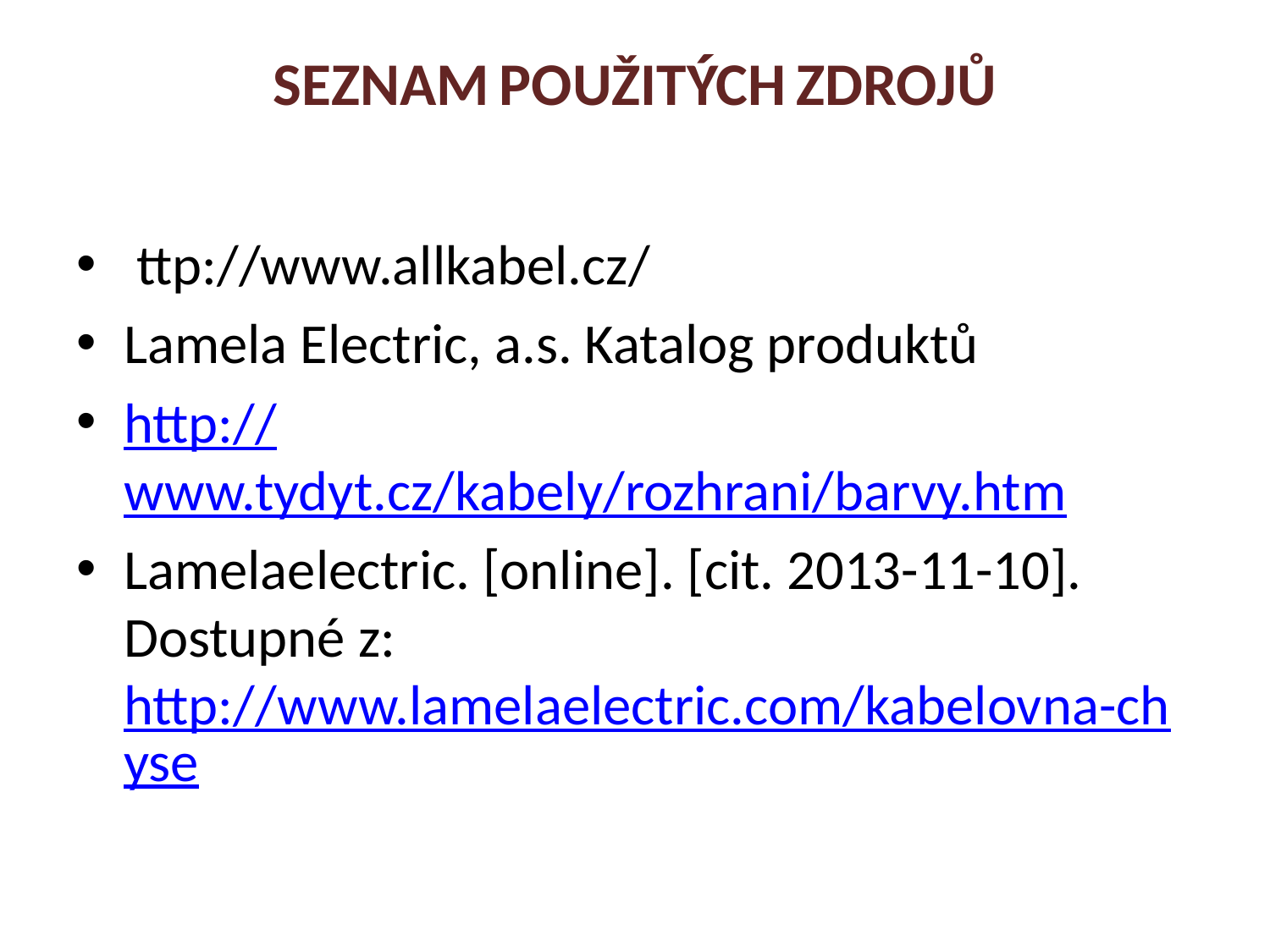

# SEZNAM POUŽITÝCH ZDROJŮ
 ttp://www.allkabel.cz/
Lamela Electric, a.s. Katalog produktů
http://www.tydyt.cz/kabely/rozhrani/barvy.htm
Lamelaelectric. [online]. [cit. 2013-11-10]. Dostupné z: http://www.lamelaelectric.com/kabelovna-chyse